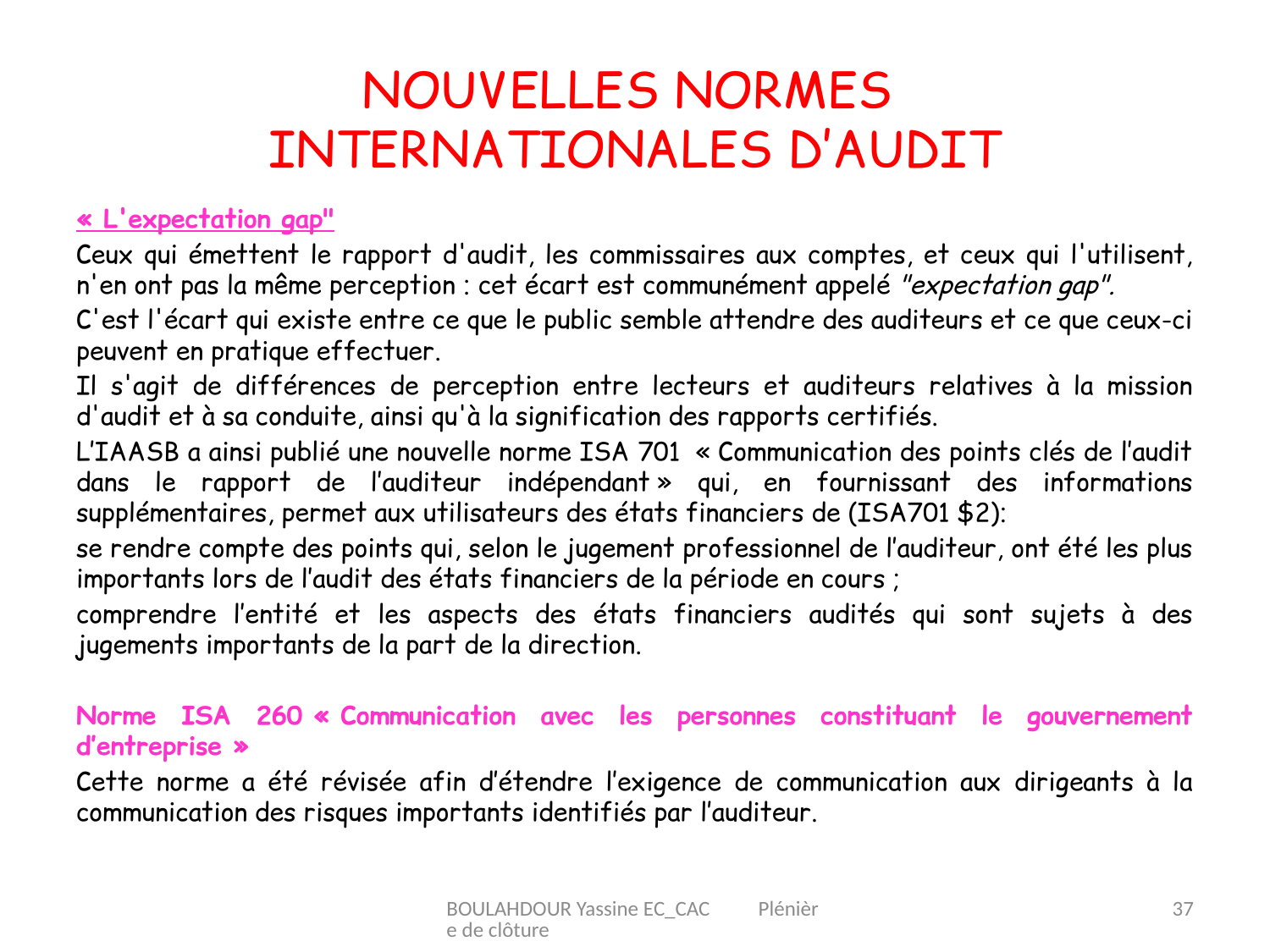

# Nouvelles Normes internationales d’audit
« L'expectation gap"
Ceux qui émettent le rapport d'audit, les commissaires aux comptes, et ceux qui l'utilisent, n'en ont pas la même perception : cet écart est communément appelé "expectation gap".
C'est l'écart qui existe entre ce que le public semble attendre des auditeurs et ce que ceux-ci peuvent en pratique effectuer.
Il s'agit de différences de perception entre lecteurs et auditeurs relatives à la mission d'audit et à sa conduite, ainsi qu'à la signification des rapports certifiés.
L’IAASB a ainsi publié une nouvelle norme ISA 701  « Communication des points clés de l’audit dans le rapport de l’auditeur indépendant » qui, en fournissant des informations supplémentaires, permet aux utilisateurs des états financiers de (ISA701 $2):
se rendre compte des points qui, selon le jugement professionnel de l’auditeur, ont été les plus importants lors de l’audit des états financiers de la période en cours ;
comprendre l’entité et les aspects des états financiers audités qui sont sujets à des jugements importants de la part de la direction.

Norme ISA 260 « Communication avec les personnes constituant le gouvernement d’entreprise »
Cette norme a été révisée afin d’étendre l’exigence de communication aux dirigeants à la communication des risques importants identifiés par l’auditeur.

BOULAHDOUR Yassine EC_CAC          Plénière de clôture
37